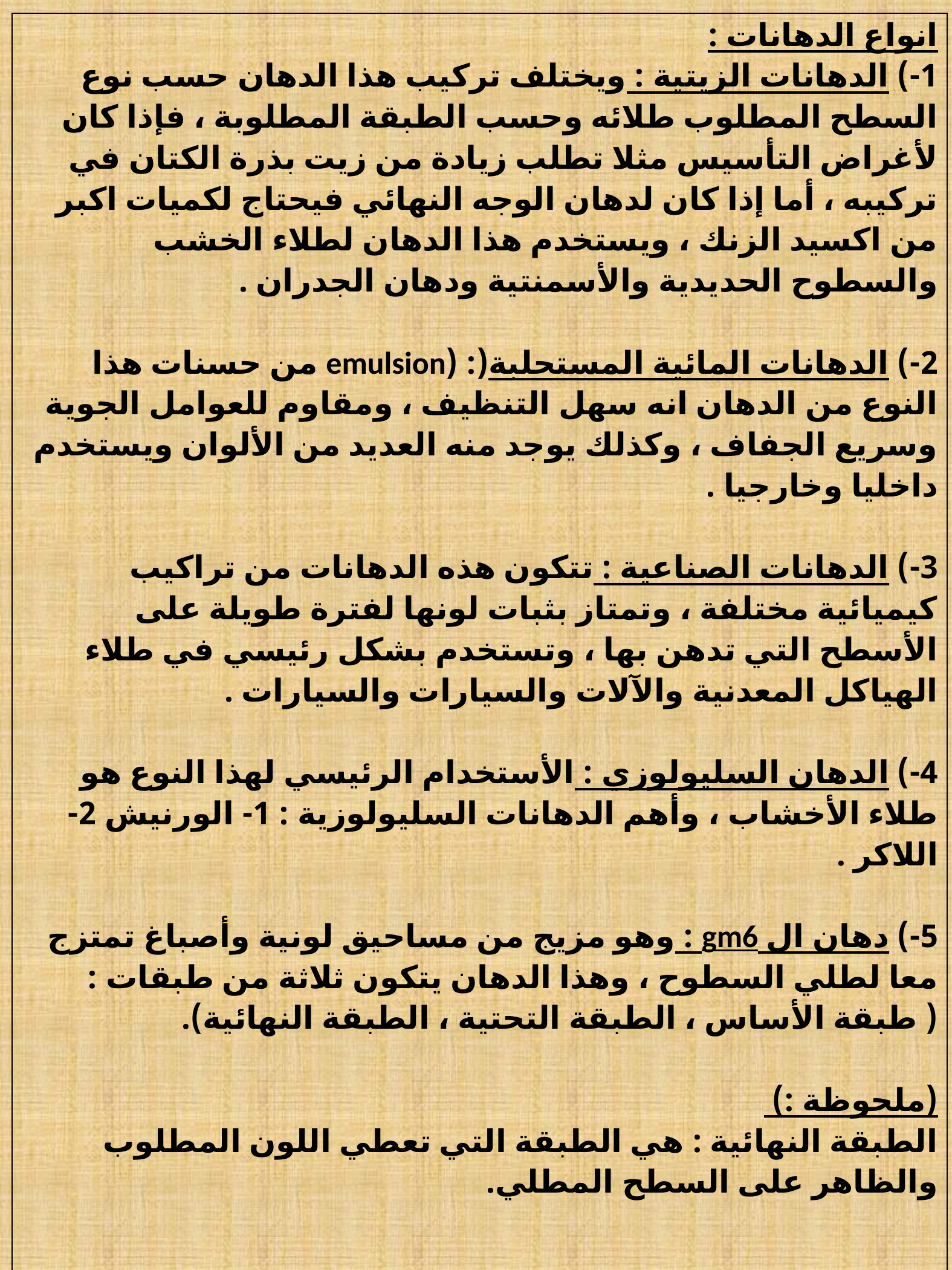

| انواع الدهانات : 1-) الدهانات الزيتية : ويختلف تركيب هذا الدهان حسب نوع السطح المطلوب طلائه وحسب الطبقة المطلوبة ، فإذا كان لأغراض التأسيس مثلا تطلب زيادة من زيت بذرة الكتان في تركيبه ، أما إذا كان لدهان الوجه النهائي فيحتاج لكميات اكبر من اكسيد الزنك ، ويستخدم هذا الدهان لطلاء الخشب والسطوح الحديدية والأسمنتية ودهان الجدران .  2-) الدهانات المائية المستحلبة(: (emulsion من حسنات هذا النوع من الدهان انه سهل التنظيف ، ومقاوم للعوامل الجوية وسريع الجفاف ، وكذلك يوجد منه العديد من الألوان ويستخدم داخليا وخارجيا .  3-) الدهانات الصناعية : تتكون هذه الدهانات من تراكيب كيميائية مختلفة ، وتمتاز بثبات لونها لفترة طويلة على الأسطح التي تدهن بها ، وتستخدم بشكل رئيسي في طلاء الهياكل المعدنية والآلات والسيارات والسيارات .  4-) الدهان السليولوزي : الأستخدام الرئيسي لهذا النوع هو طلاء الأخشاب ، وأهم الدهانات السليولوزية : 1- الورنيش 2- اللاكر .  5-) دهان ال gm6 : وهو مزيج من مساحيق لونية وأصباغ تمتزج معا لطلي السطوح ، وهذا الدهان يتكون ثلاثة من طبقات :( طبقة الأساس ، الطبقة التحتية ، الطبقة النهائية).  (ملحوظة :)  الطبقة النهائية : هي الطبقة التي تعطي اللون المطلوب والظاهر على السطح المطلي. |
| --- |